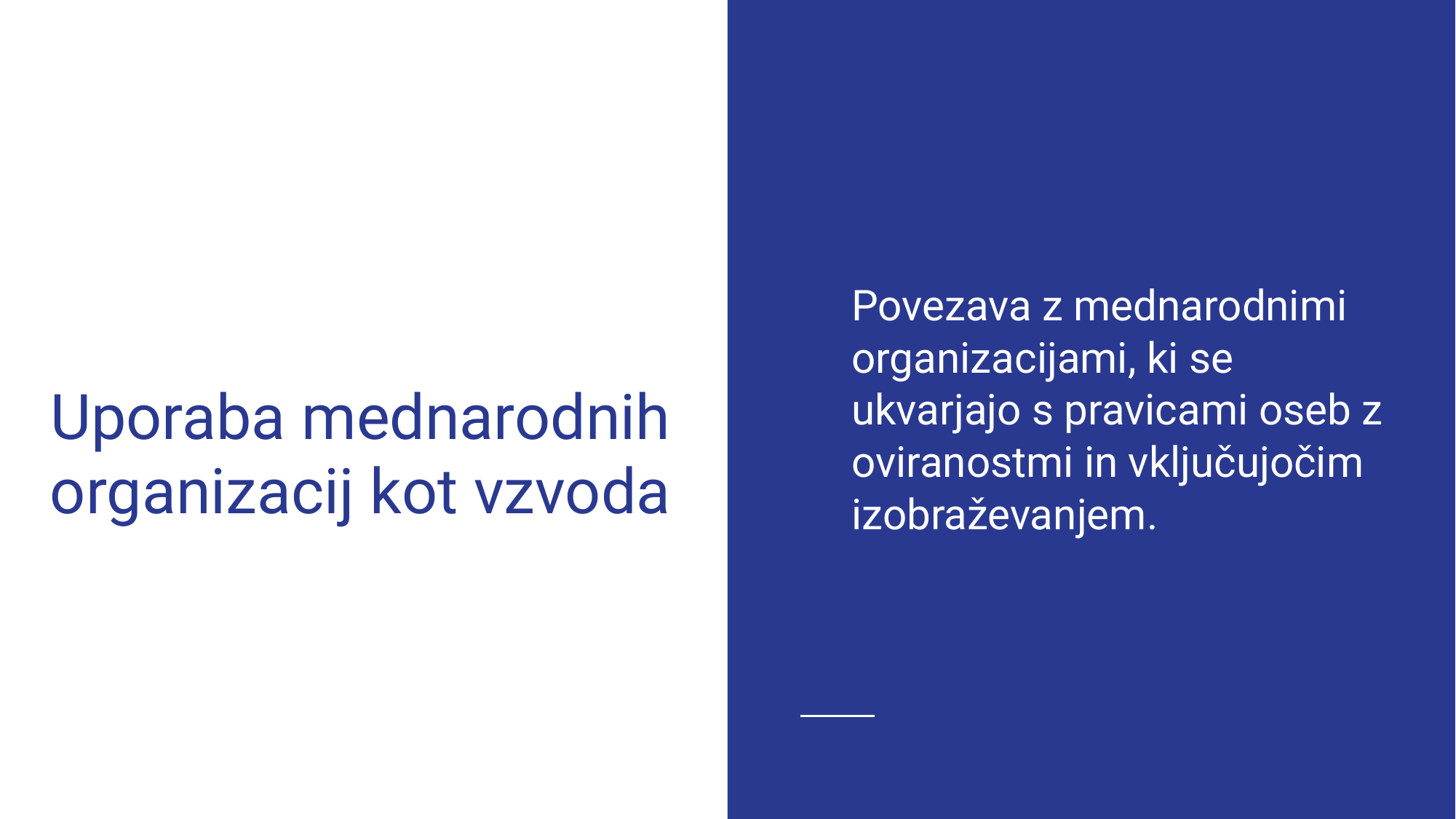

Povezava z mednarodnimi organizacijami, ki se ukvarjajo s pravicami oseb z oviranostmi in vključujočim izobraževanjem.
# Uporaba mednarodnih organizacij kot vzvoda